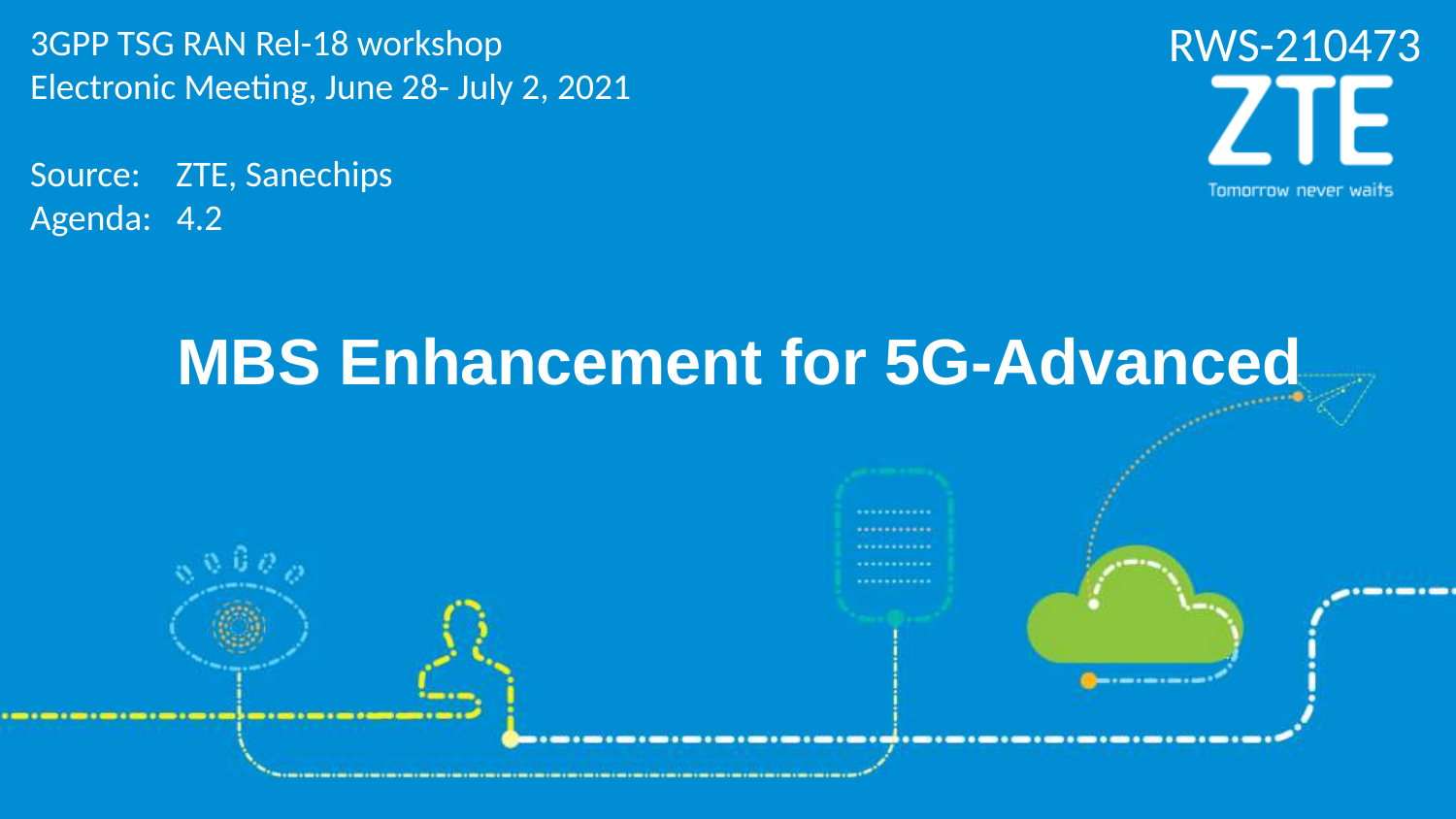

RWS-210473
3GPP TSG RAN Rel-18 workshop
Electronic Meeting, June 28- July 2, 2021

Source: 	ZTE, Sanechips
Agenda:   4.2

MBS Enhancement for 5G-Advanced